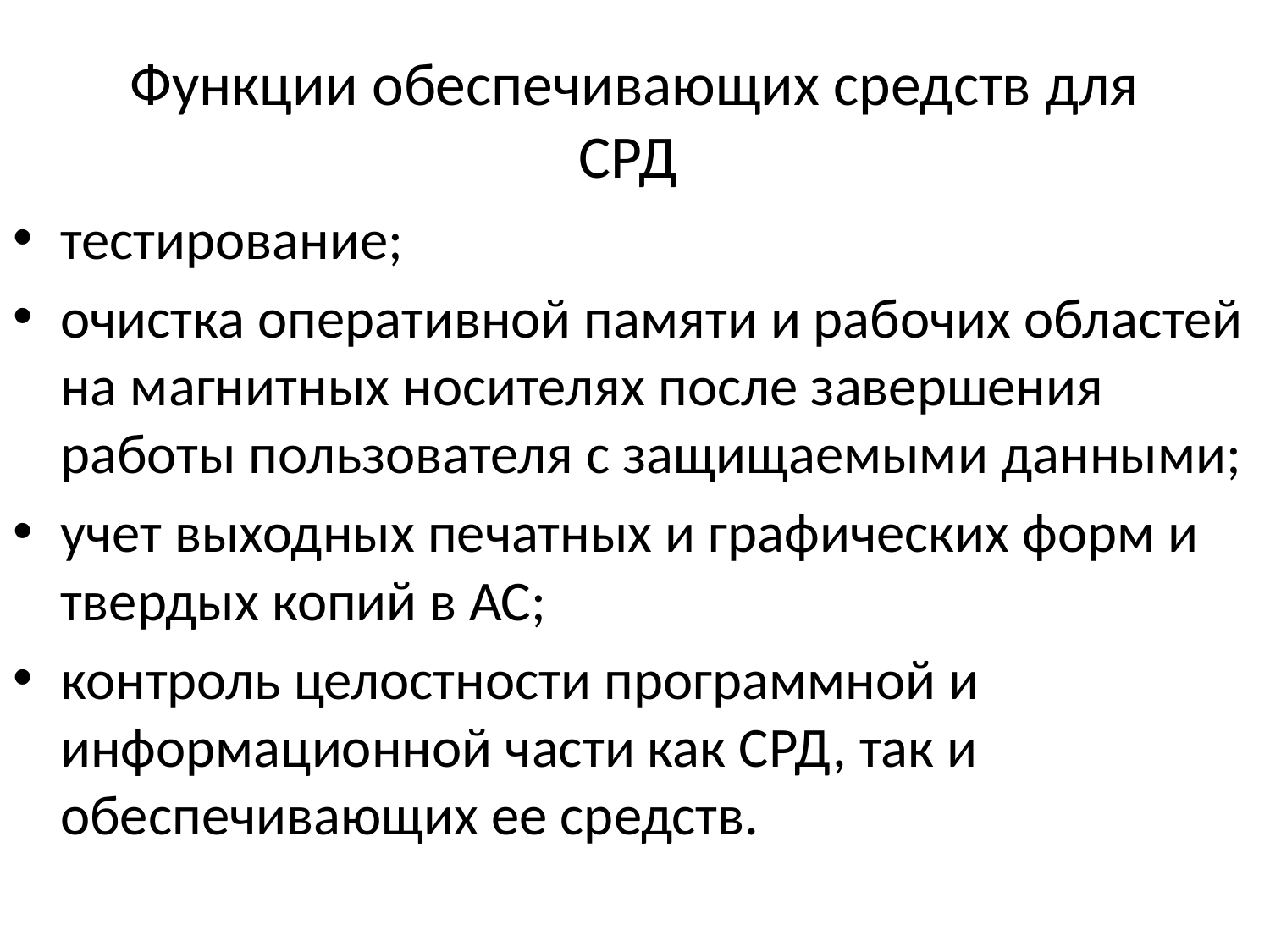

# Функции обеспечивающих средств для СРД
тестирование;
очистка оперативной памяти и рабочих областей на магнитных носителях после завершения работы пользователя с защищаемыми данными;
учет выходных печатных и графических форм и твердых копий в АС;
контроль целостности программной и информационной части как СРД, так и обеспечивающих ее средств.